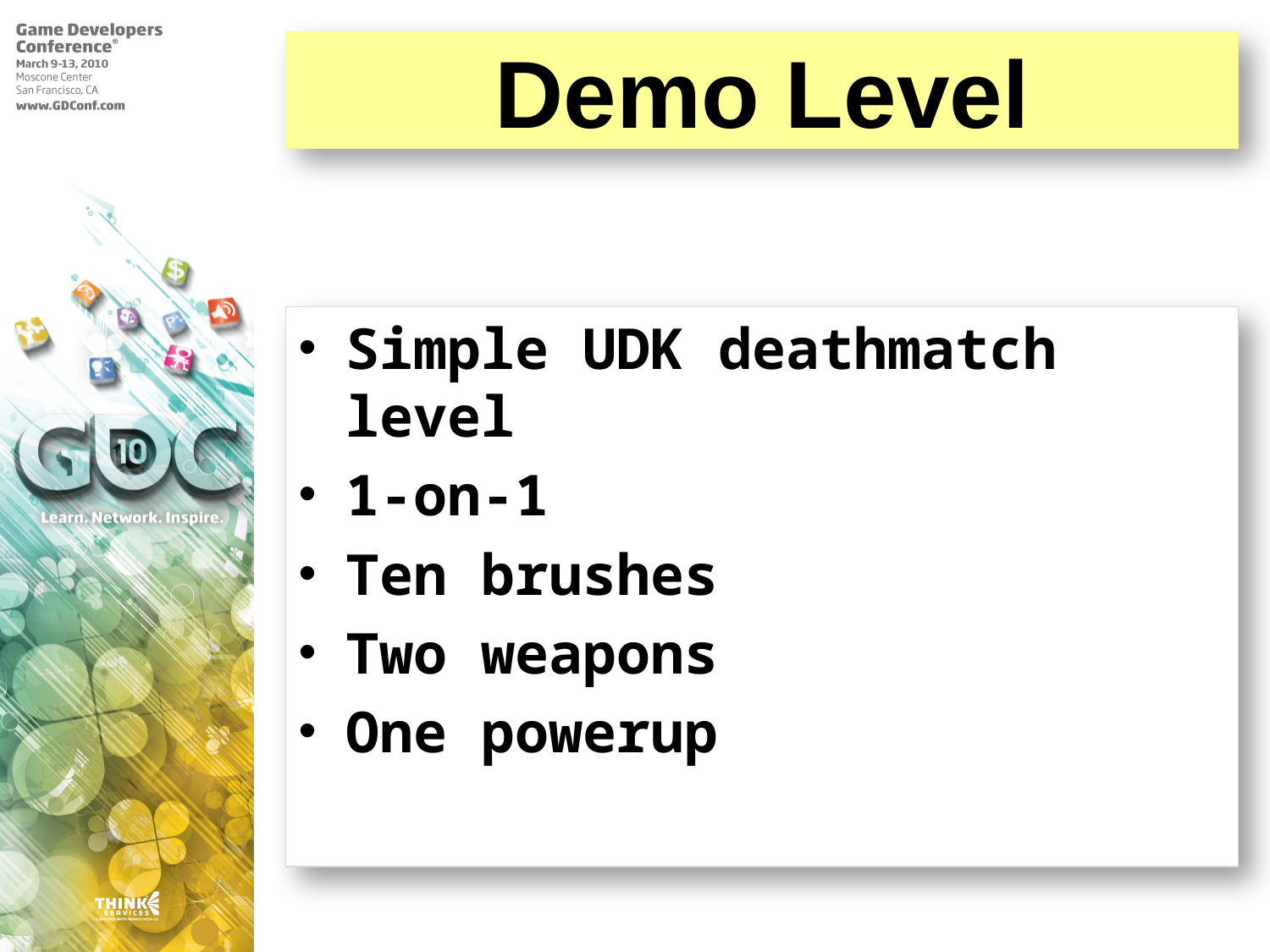

# Demo Level
Simple UDK deathmatch level
1-on-1
Ten brushes
Two weapons
One powerup